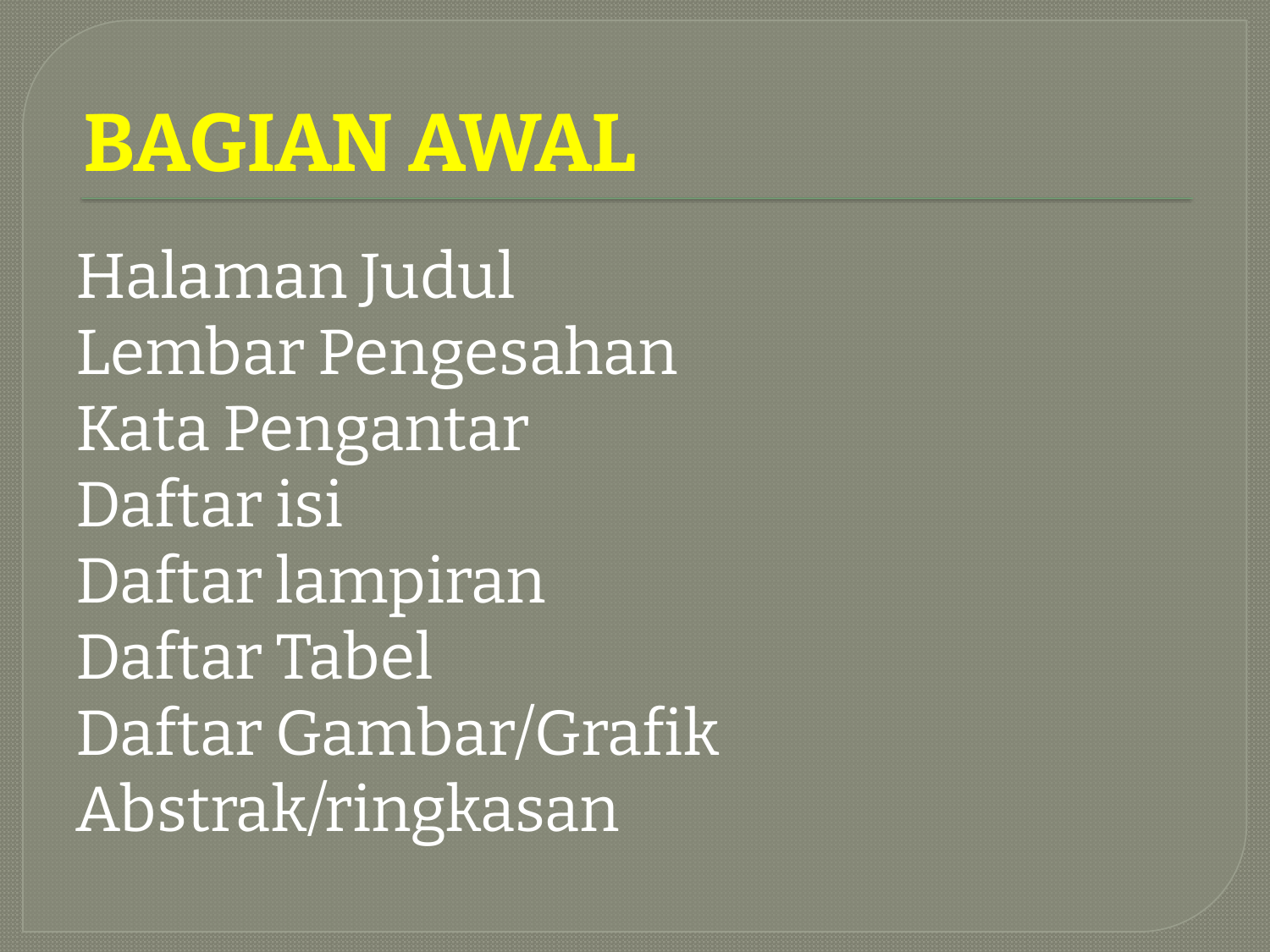

# BAGIAN AWAL
Halaman Judul
Lembar Pengesahan
Kata Pengantar
Daftar isi
Daftar lampiran
Daftar Tabel
Daftar Gambar/Grafik
Abstrak/ringkasan